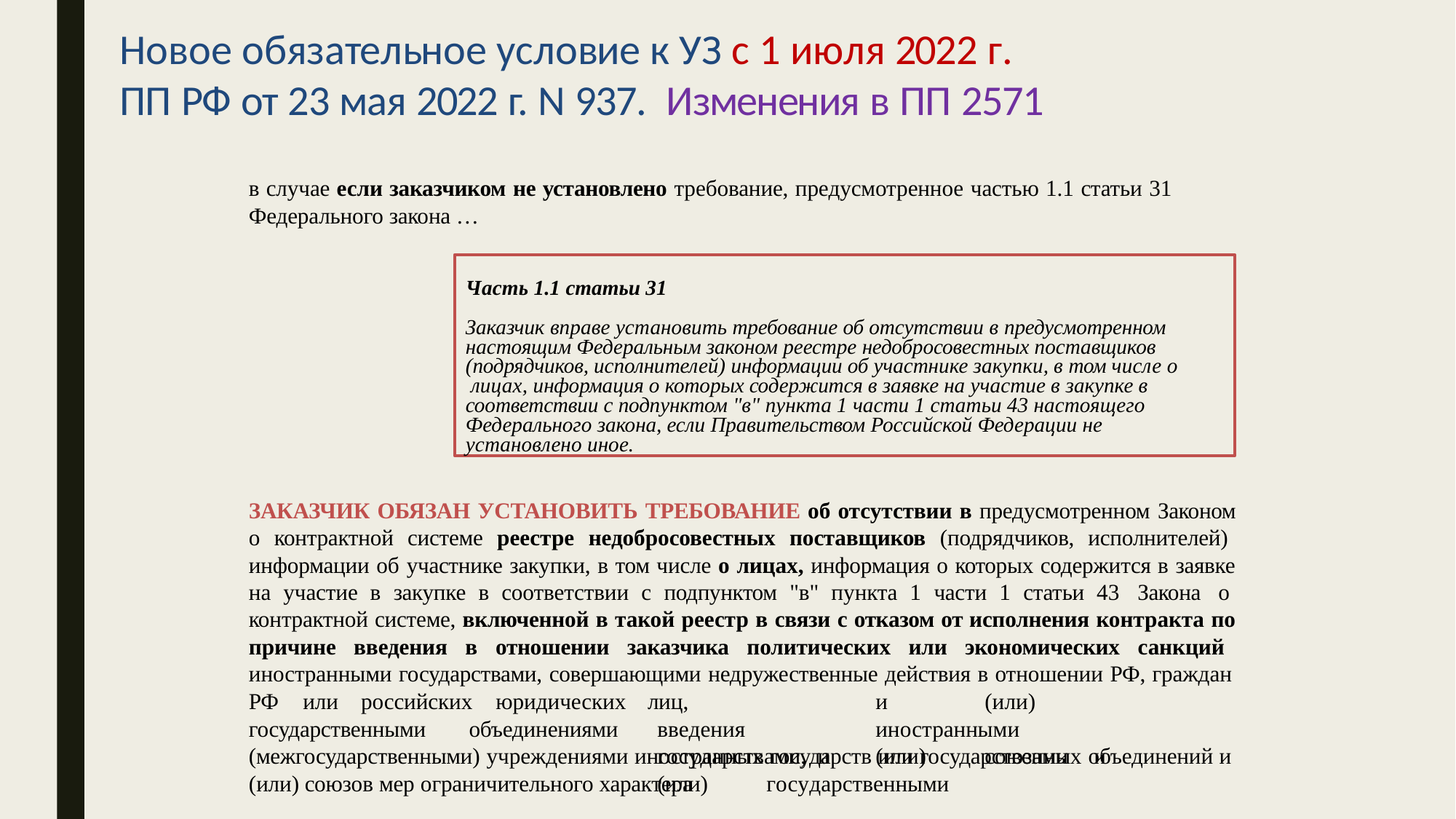

# Новое обязательное условие к УЗ с 1 июля 2022 г.
ПП РФ от 23 мая 2022 г. N 937.  Изменения в ПП 2571
в случае если заказчиком не установлено требование, предусмотренное частью 1.1 статьи 31  Федерального закона …
Часть 1.1 статьи 31
Заказчик вправе установить требование об отсутствии в предусмотренном  настоящим Федеральным законом реестре недобросовестных поставщиков  (подрядчиков, исполнителей) информации об участнике закупки, в том числе о  лицах, информация о которых содержится в заявке на участие в закупке в  соответствии с подпунктом "в" пункта 1 части 1 статьи 43 настоящего  Федерального закона, если Правительством Российской Федерации не
установлено иное.
ЗАКАЗЧИК ОБЯЗАН УСТАНОВИТЬ ТРЕБОВАНИЕ об отсутствии в предусмотренном Законом  о контрактной системе реестре недобросовестных поставщиков (подрядчиков, исполнителей)  информации об участнике закупки, в том числе о лицах, информация о которых содержится в заявке  на участие в закупке в соответствии с подпунктом "в" пункта 1 части 1 статьи 43 Закона о  контрактной системе, включенной в такой реестр в связи с отказом от исполнения контракта по  причине введения в отношении заказчика политических или экономических санкций  иностранными государствами, совершающими недружественные действия в отношении РФ, граждан
РФ	или	российских	юридических
лиц,		и	(или)		введения		иностранными	государствами,  и	(или)	союзами	и	(или)	государственными
государственными	объединениями
(межгосударственными) учреждениями иностранных государств или государственных объединений и  (или) союзов мер ограничительного характера